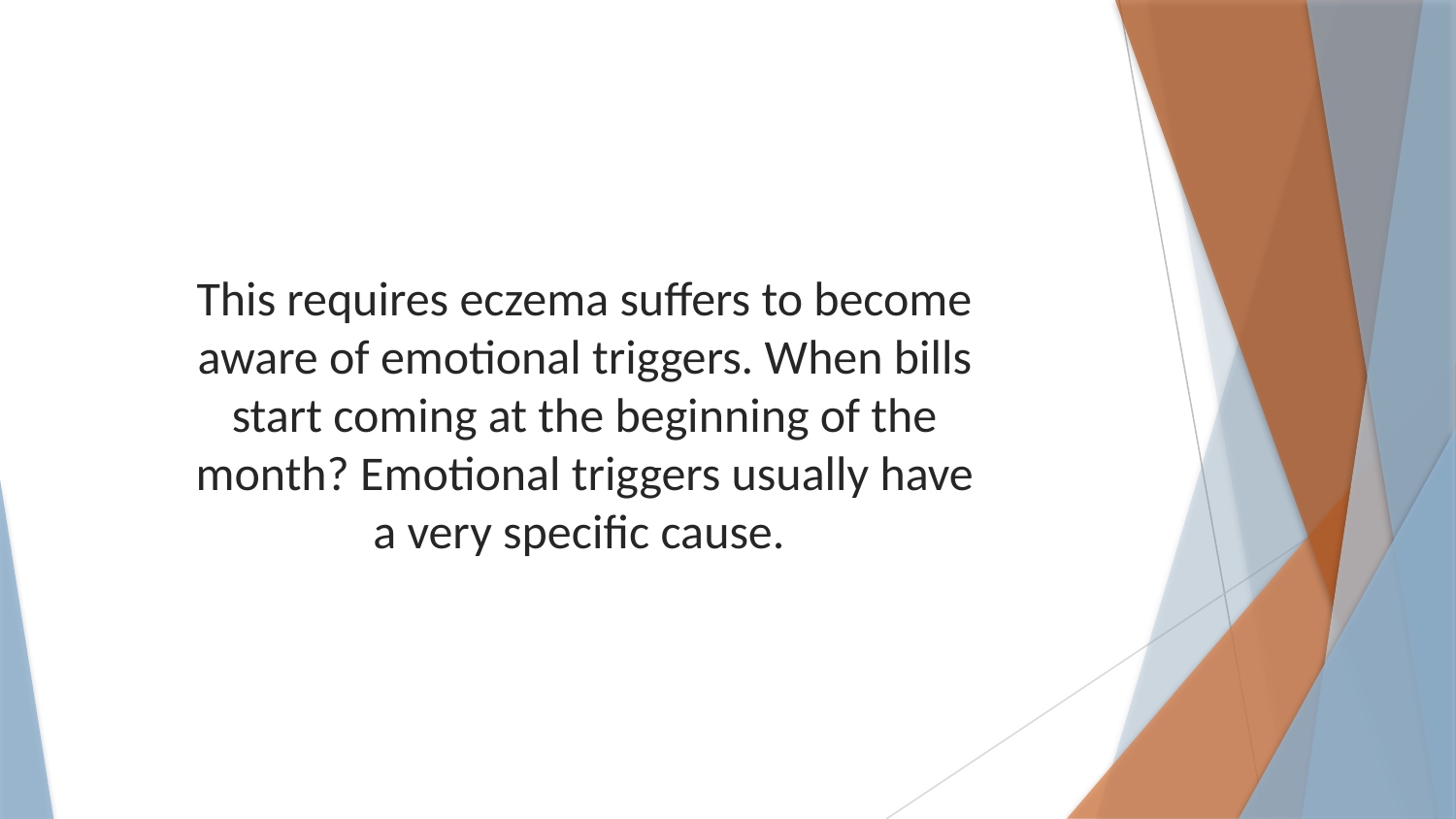

This requires eczema suffers to become aware of emotional triggers. When bills start coming at the beginning of the month? Emotional triggers usually have a very specific cause.